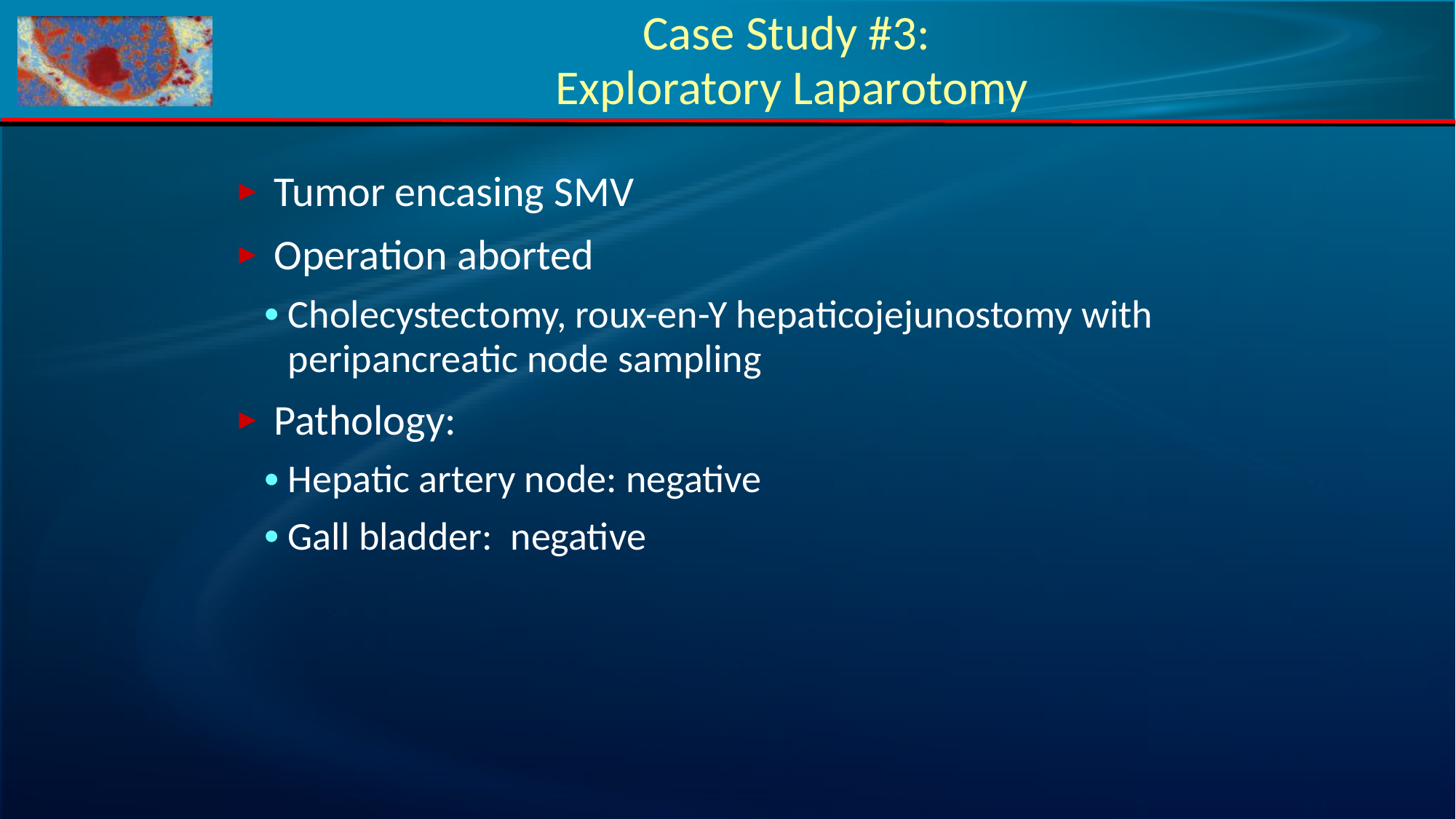

# Case Study #3: Exploratory Laparotomy
Tumor encasing SMV
Operation aborted
Cholecystectomy, roux-en-Y hepaticojejunostomy with peripancreatic node sampling
Pathology:
Hepatic artery node: negative
Gall bladder:  negative